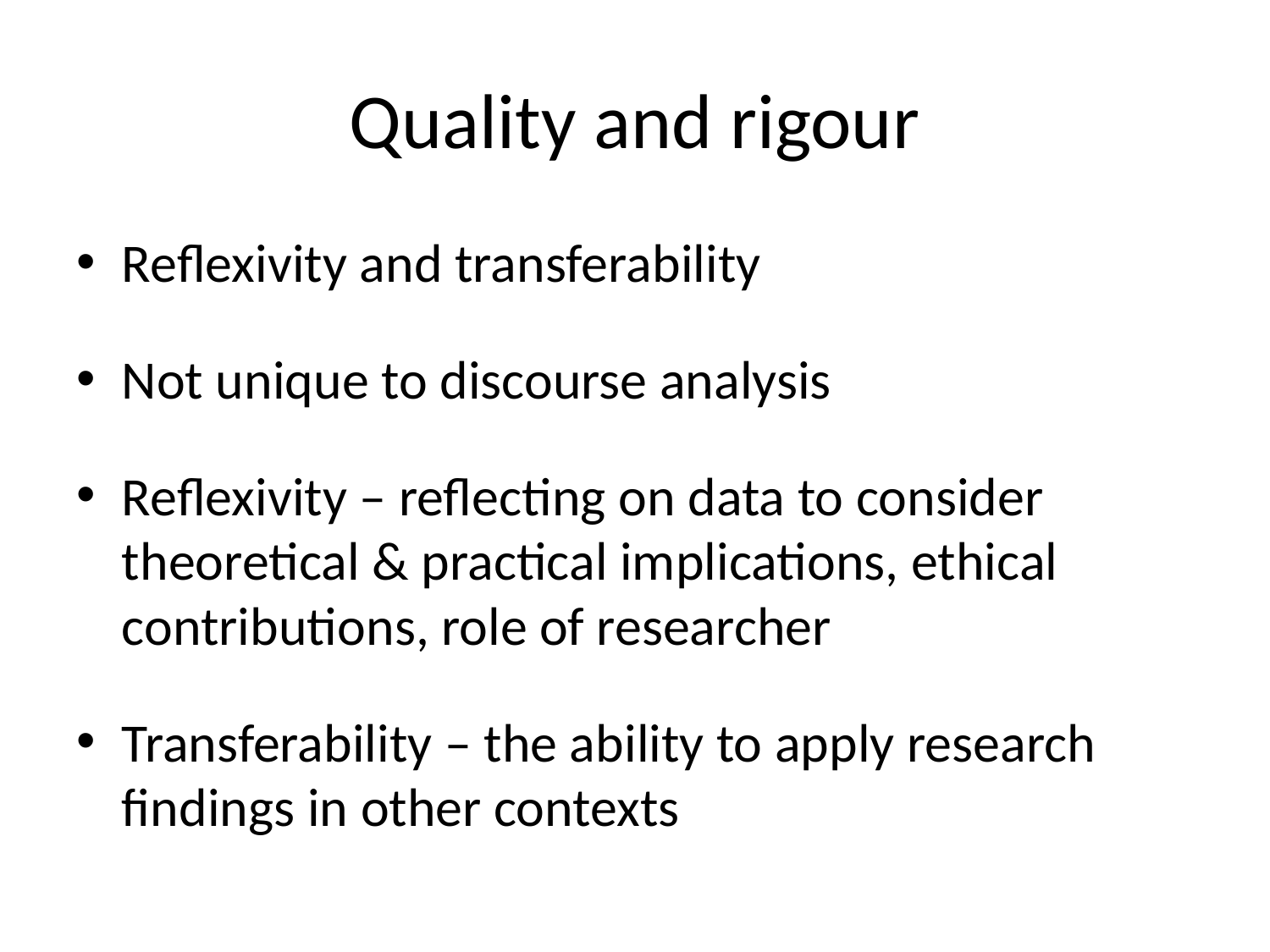

# Quality and rigour
Reflexivity and transferability
Not unique to discourse analysis
Reflexivity – reflecting on data to consider theoretical & practical implications, ethical contributions, role of researcher
Transferability – the ability to apply research findings in other contexts